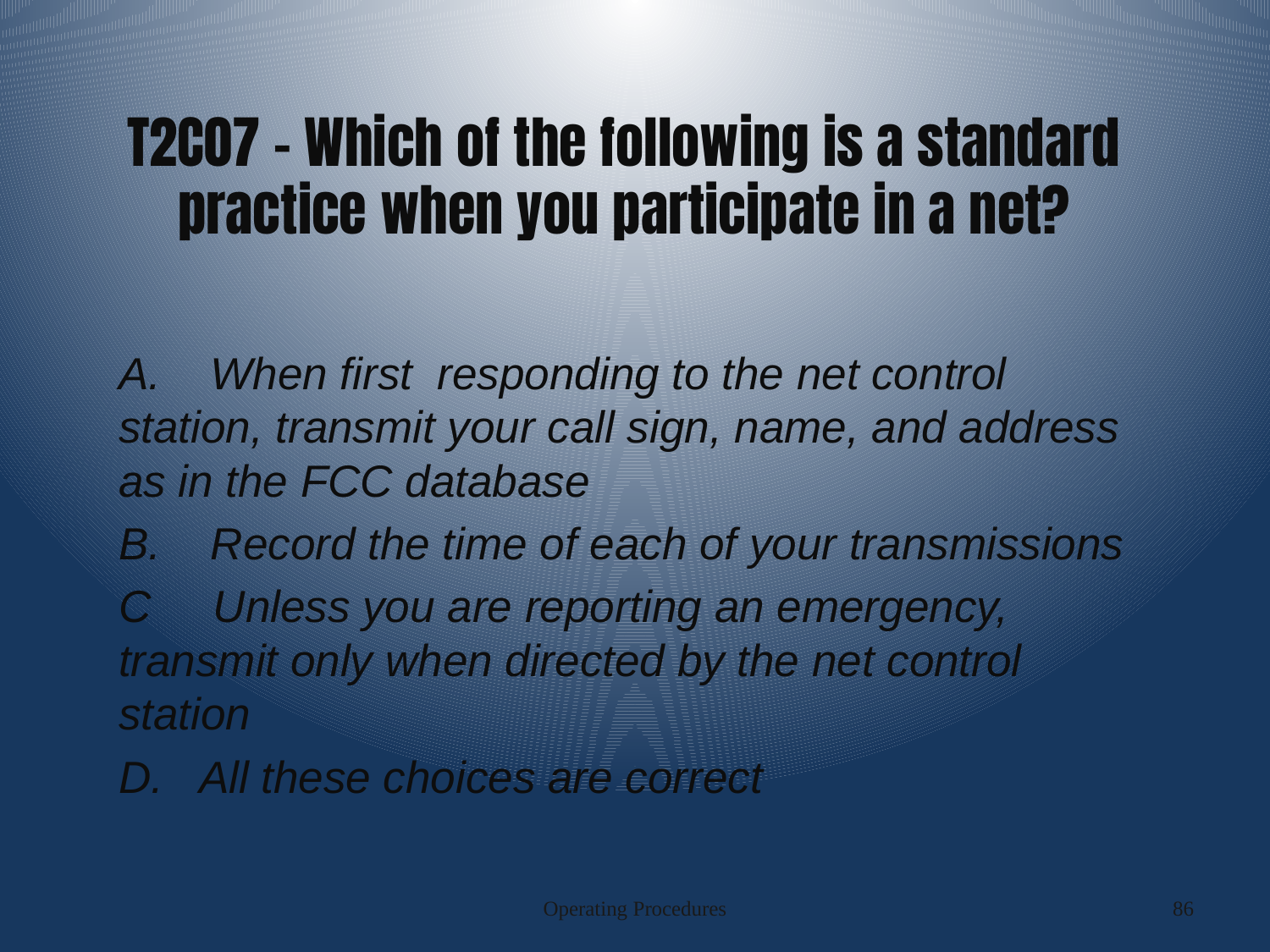

# T2C07 - Which of the following is a standard practice when you participate in a net?
A.    When first  responding to the net control station, transmit your call sign, name, and address as in the FCC database
B.    Record the time of each of your transmissions
C     Unless you are reporting an emergency, transmit only when directed by the net control station
D.   All these choices are correct
Operating Procedures
86